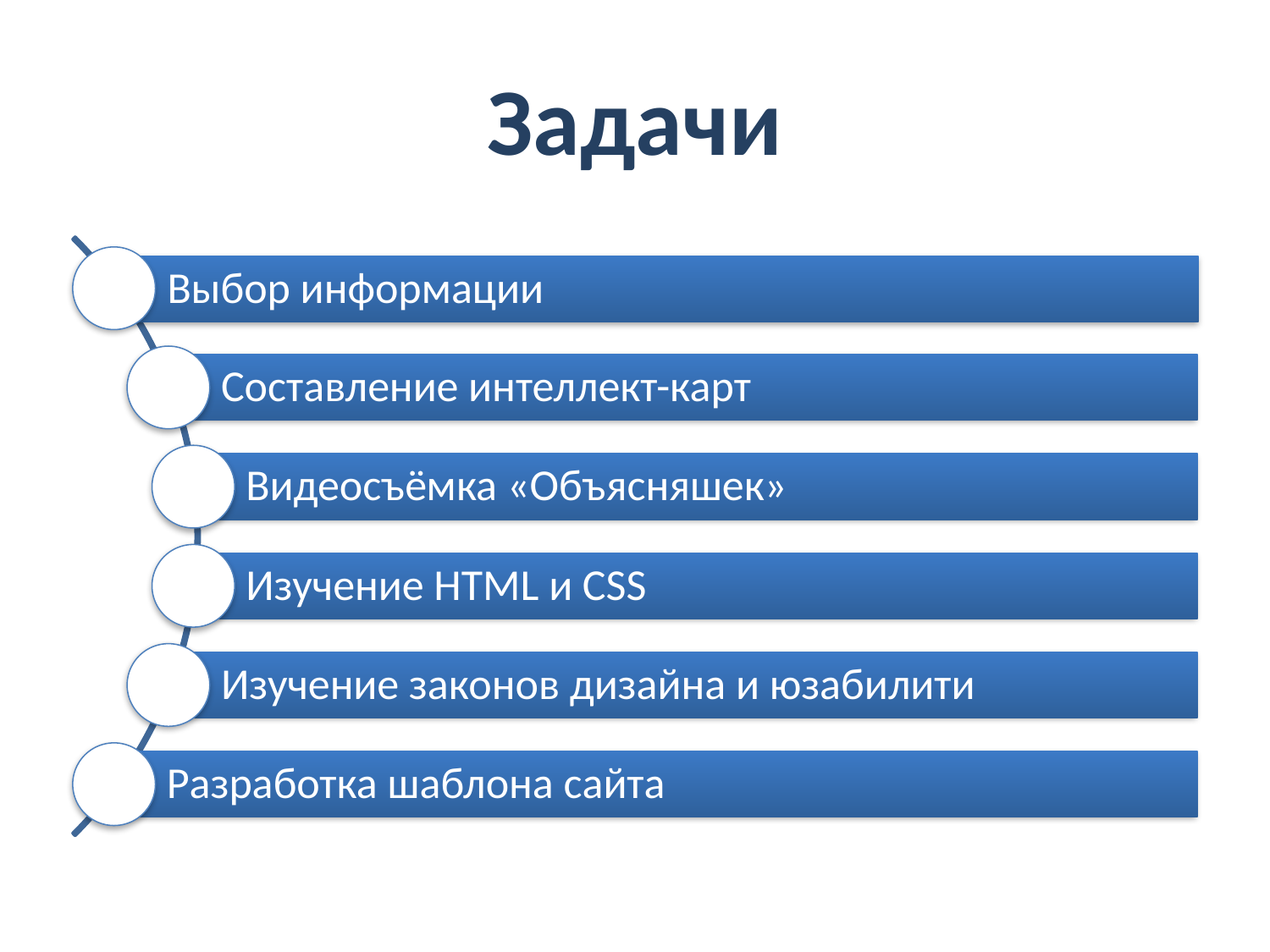

# Задачи
Выбор информации
Составление интеллект-карт
Видеосъёмка «Объясняшек»
Изучение HTML и CSS
Изучение законов дизайна и юзабилити
Разработка шаблона сайта